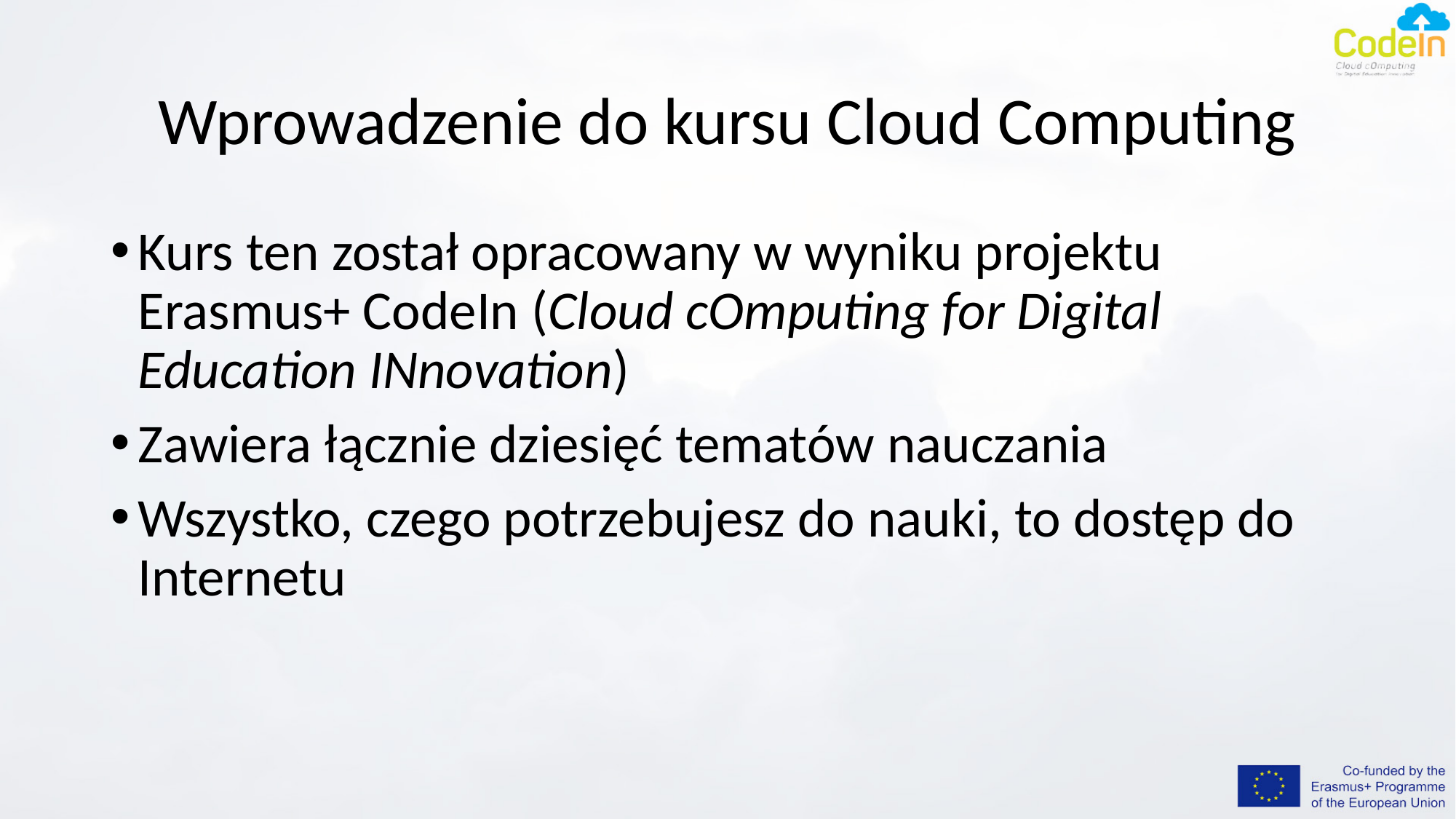

# Wprowadzenie do kursu Cloud Computing
Kurs ten został opracowany w wyniku projektu Erasmus+ CodeIn (Cloud cOmputing for Digital Education INnovation)
Zawiera łącznie dziesięć tematów nauczania
Wszystko, czego potrzebujesz do nauki, to dostęp do Internetu